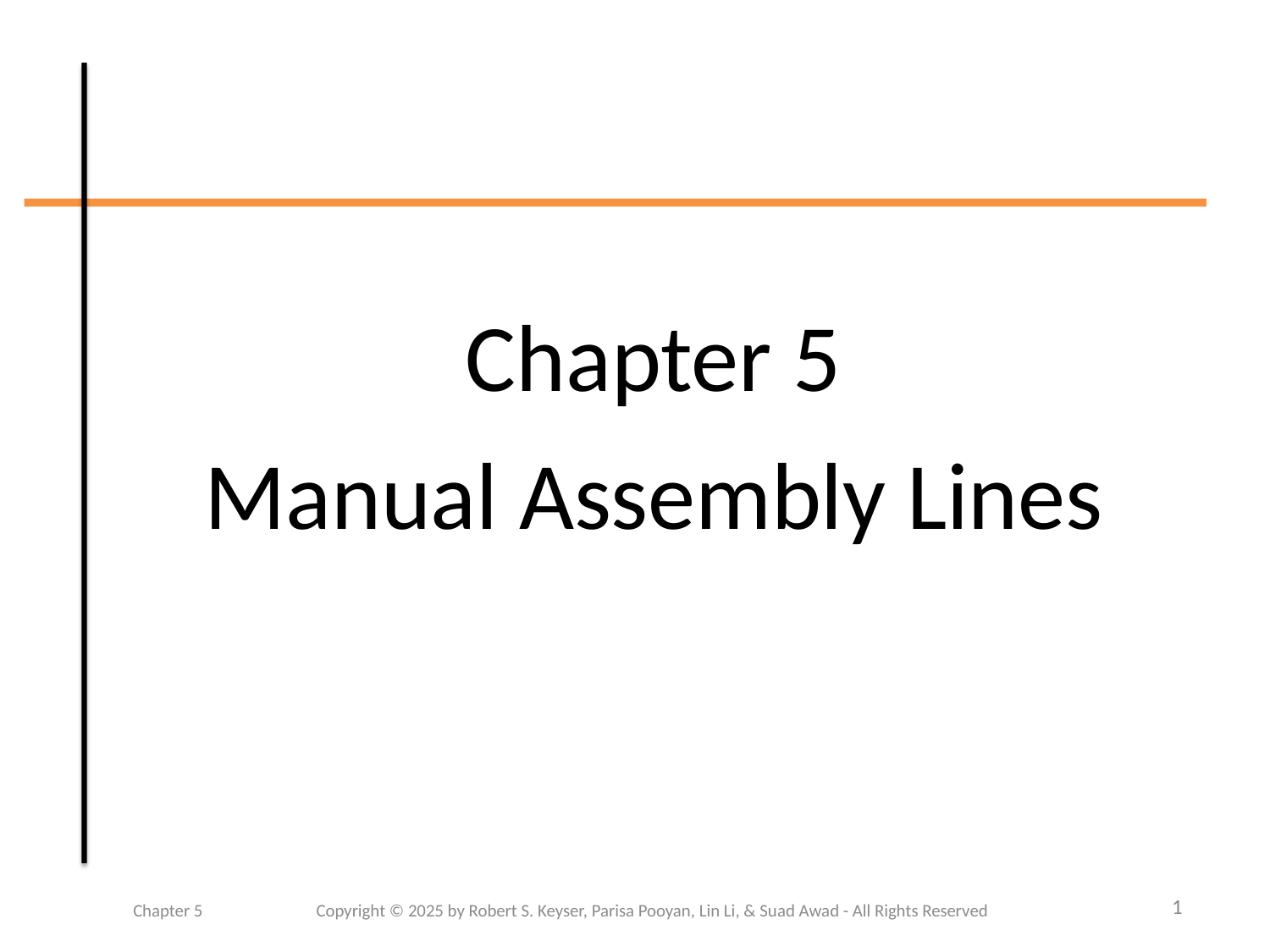

Chapter 5
Manual Assembly Lines
1
Chapter 5	              Copyright © 2025 by Robert S. Keyser, Parisa Pooyan, Lin Li, & Suad Awad - All Rights Reserved